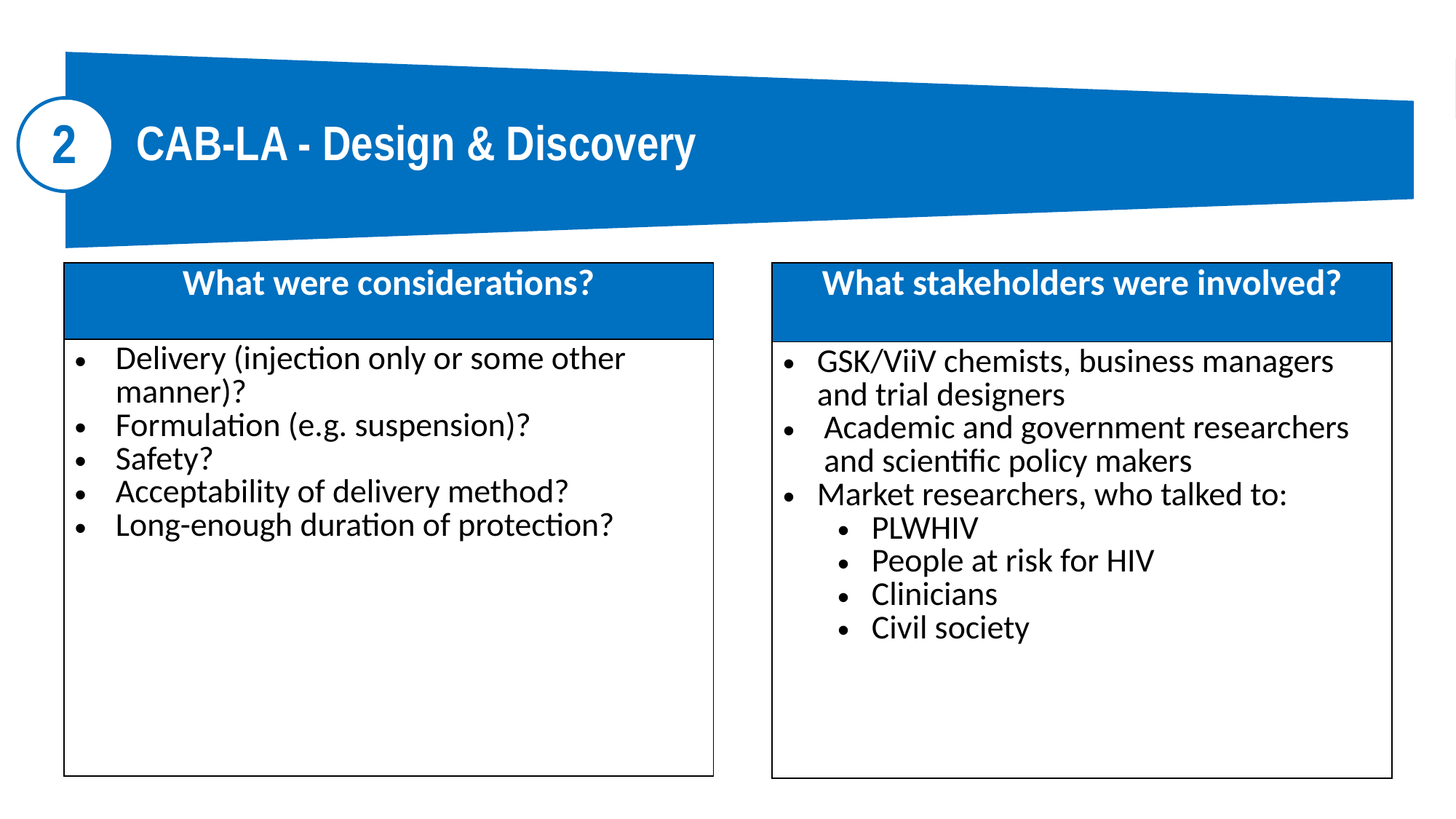

2
CAB-LA - Design & Discovery
| What were considerations? |
| --- |
| Delivery (injection only or some other manner)? Formulation (e.g. suspension)? Safety? Acceptability of delivery method? Long-enough duration of protection? |
| What stakeholders were involved? |
| --- |
| GSK/ViiV chemists, business managers and trial designers Academic and government researchers and scientific policy makers Market researchers, who talked to: PLWHIV People at risk for HIV Clinicians Civil society |